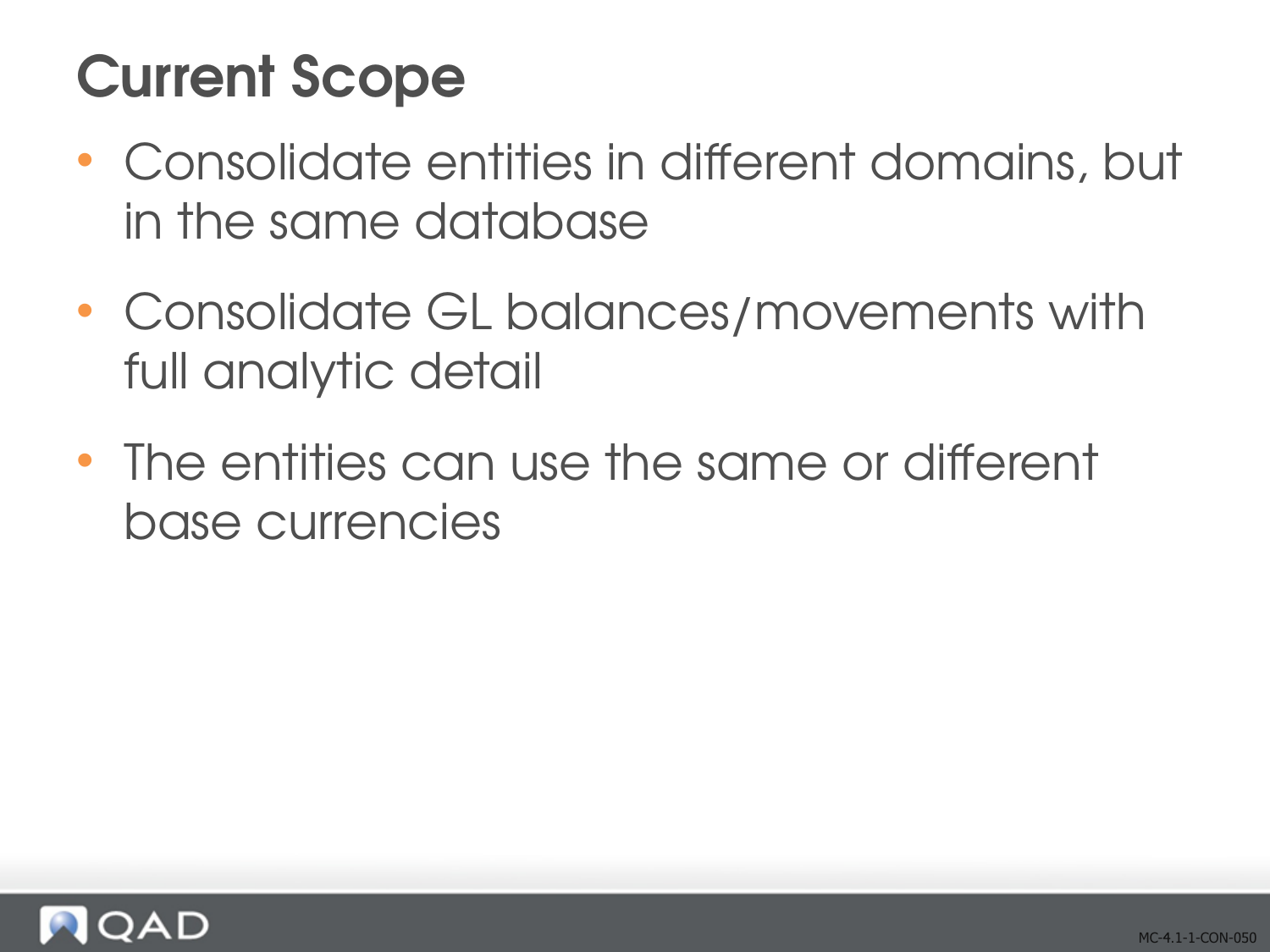

# Current Scope
Consolidate entities in different domains, but in the same database
Consolidate GL balances/movements with full analytic detail
The entities can use the same or different base currencies
MC-4.1-1-CON-050